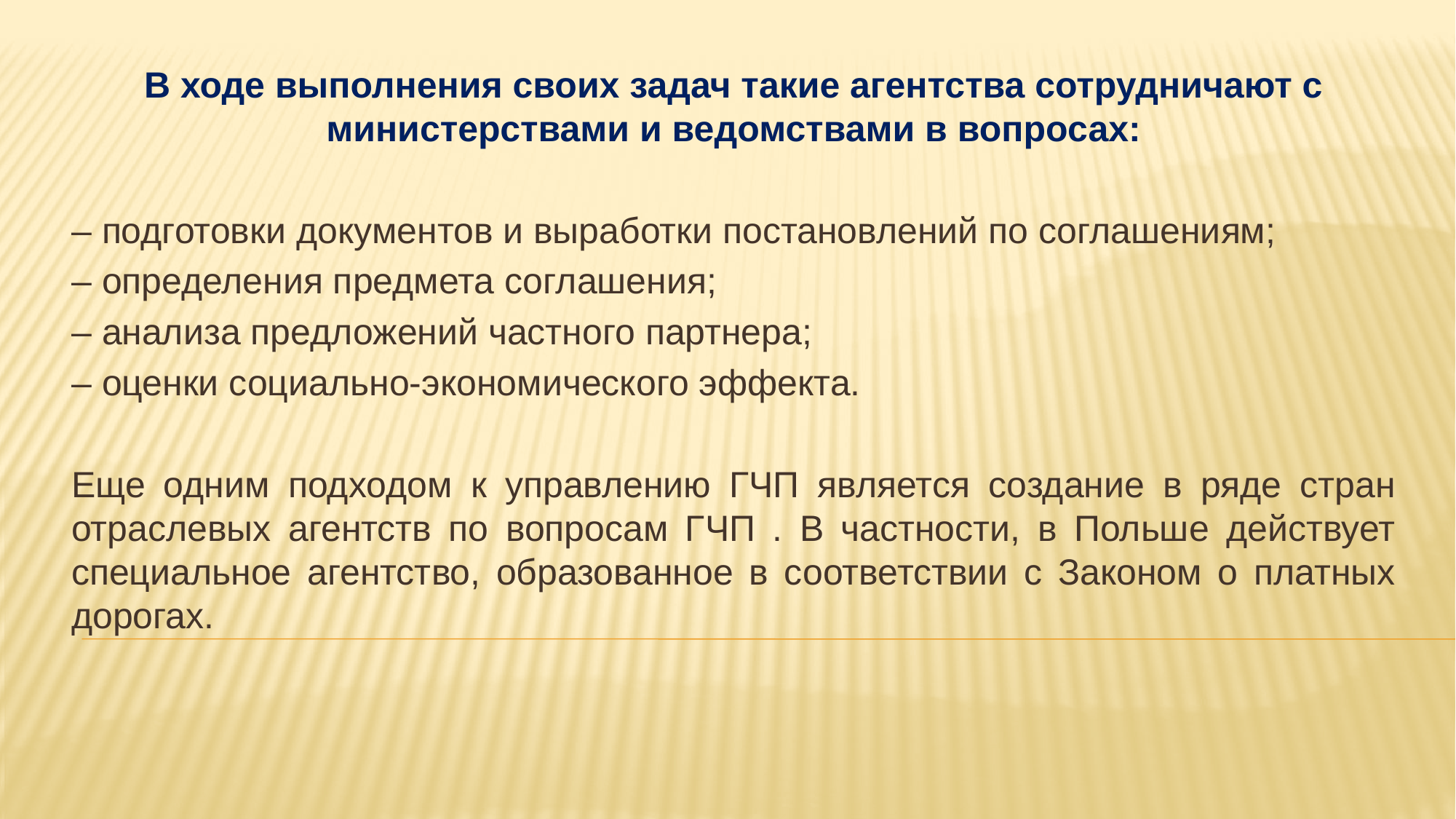

В ходе выполнения своих задач такие агентства сотрудничают с министерствами и ведомствами в вопросах:

– подготовки документов и выработки постановлений по соглашениям;
– определения предмета соглашения;
– анализа предложений частного партнера;
– оценки социально-экономического эффекта.

Еще одним подходом к управлению ГЧП является создание в ряде стран отраслевых агентств по вопросам ГЧП . В частности, в Польше действует специальное агентство, образованное в соответствии с Законом о платных дорогах.